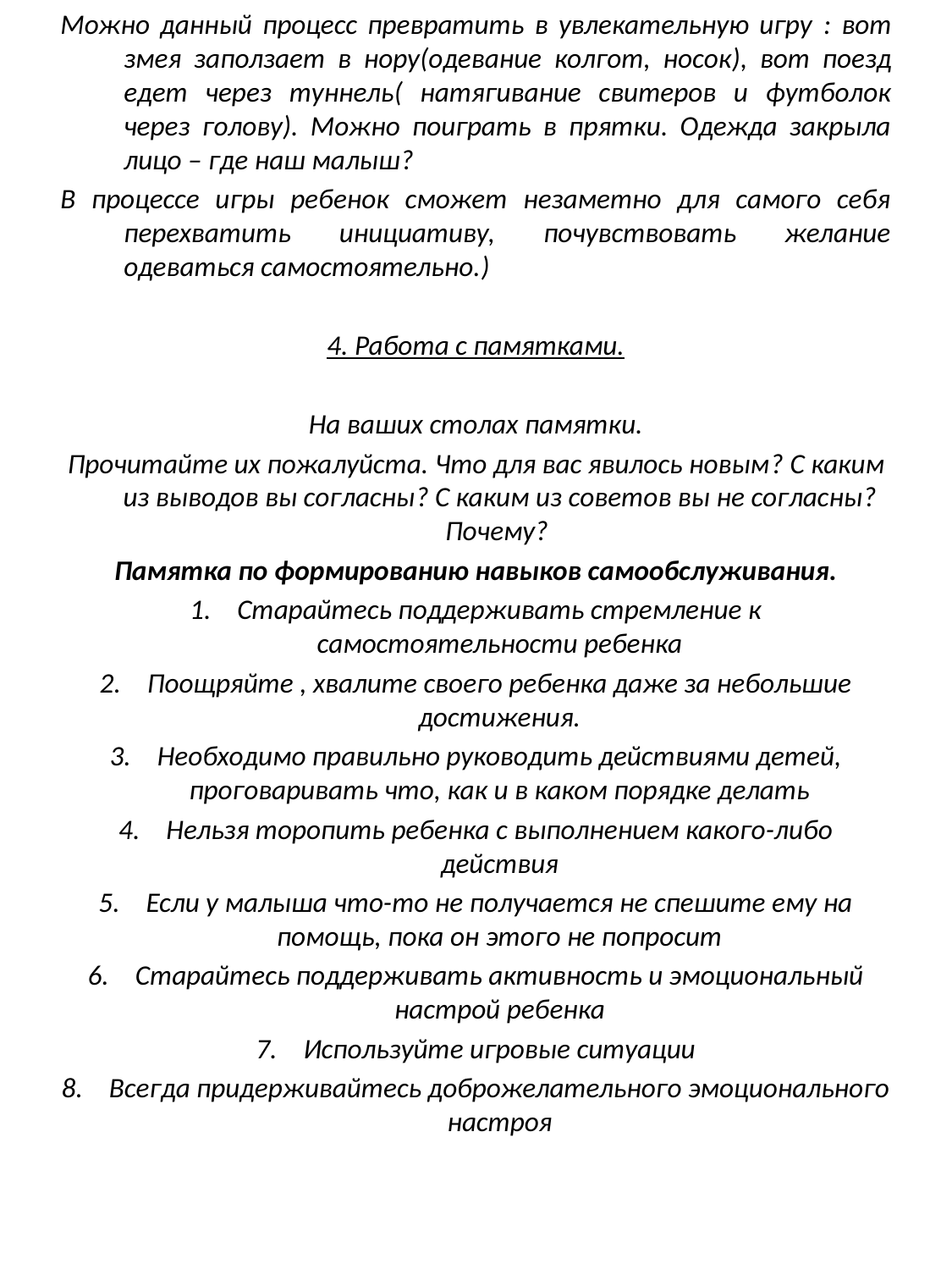

Можно данный процесс превратить в увлекательную игру : вот змея заползает в нору(одевание колгот, носок), вот поезд едет через туннель( натягивание свитеров и футболок через голову). Можно поиграть в прятки. Одежда закрыла лицо – где наш малыш?
В процессе игры ребенок сможет незаметно для самого себя перехватить инициативу, почувствовать желание одеваться самостоятельно.)

4. Работа с памятками.

На ваших столах памятки.
Прочитайте их пожалуйста. Что для вас явилось новым? С каким из выводов вы согласны? С каким из советов вы не согласны? Почему?
Памятка по формированию навыков самообслуживания.
Старайтесь поддерживать стремление к самостоятельности ребенка
Поощряйте , хвалите своего ребенка даже за небольшие достижения.
Необходимо правильно руководить действиями детей, проговаривать что, как и в каком порядке делать
Нельзя торопить ребенка с выполнением какого-либо действия
Если у малыша что-то не получается не спешите ему на помощь, пока он этого не попросит
Старайтесь поддерживать активность и эмоциональный настрой ребенка
Используйте игровые ситуации
Всегда придерживайтесь доброжелательного эмоционального настроя